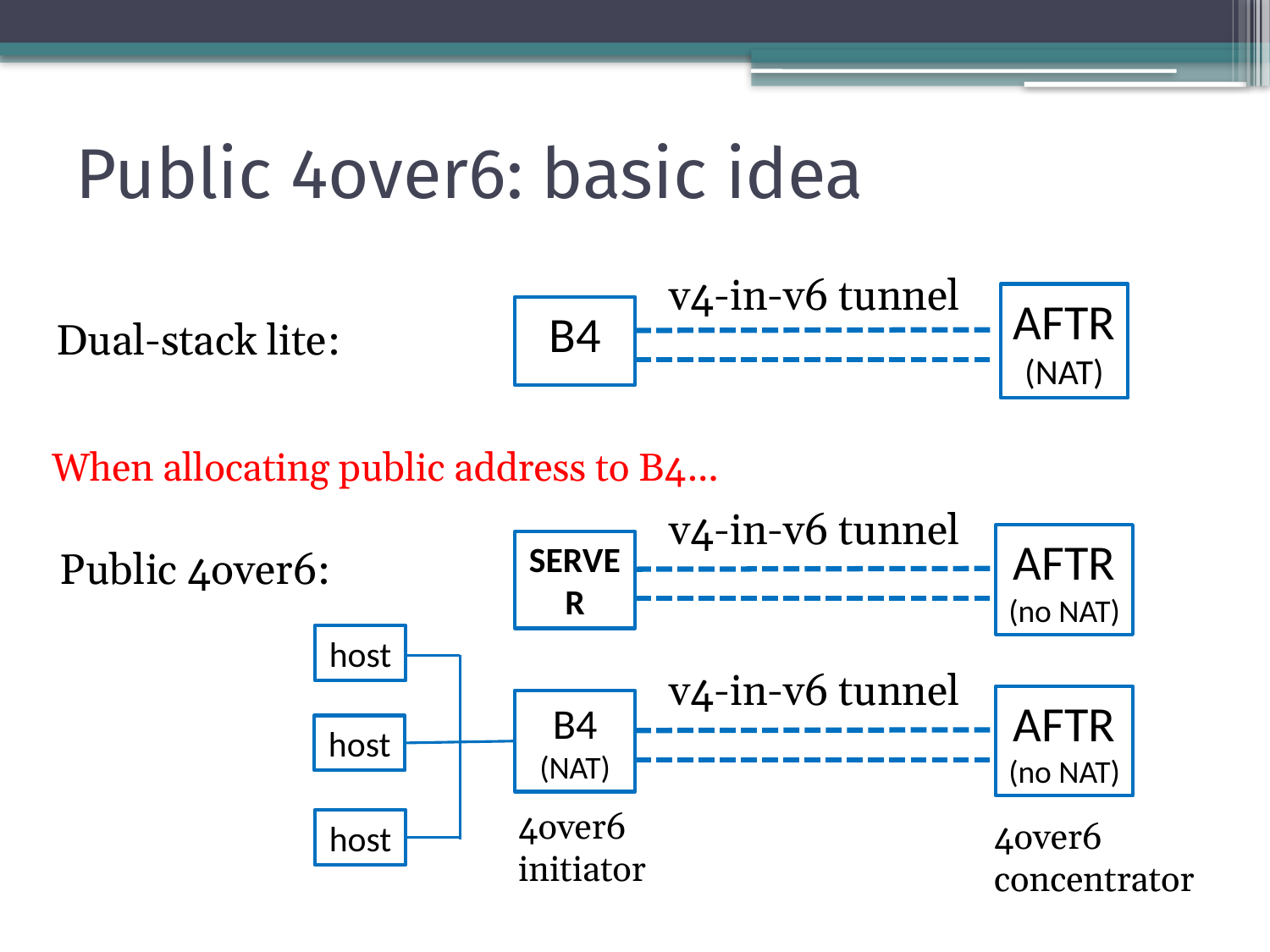

# Public 4over6: basic idea
v4-in-v6 tunnel
AFTR
(NAT)
B4

Dual-stack lite:
When allocating public address to B4…
v4-in-v6 tunnel
AFTR
(no NAT)
SERVER
Public 4over6:
host
v4-in-v6 tunnel
AFTR
(no NAT)
B4
(NAT)
host
4over6
initiator
4over6
concentrator
host